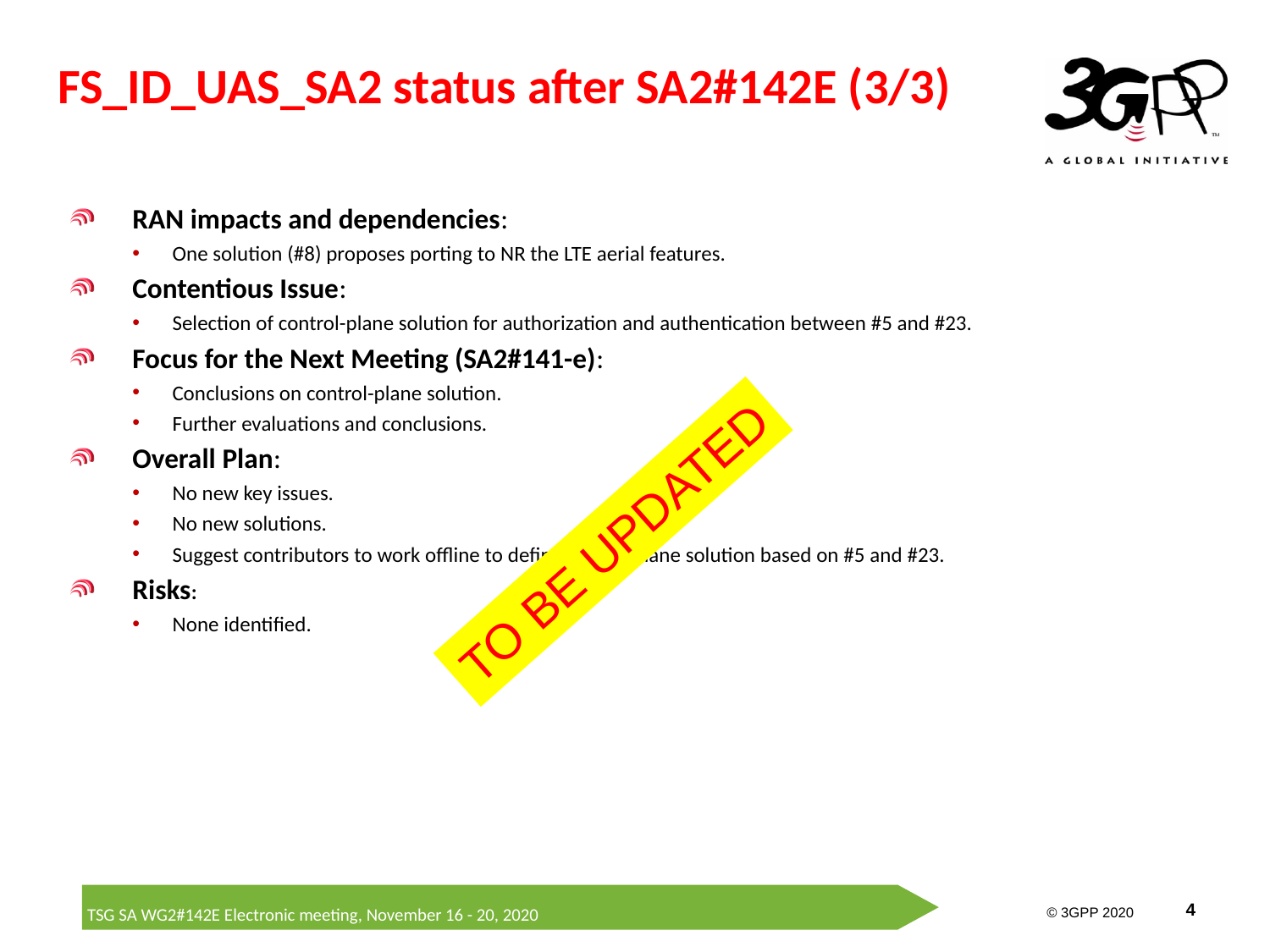

# FS_ID_UAS_SA2 status after SA2#142E (3/3)
RAN impacts and dependencies:
One solution (#8) proposes porting to NR the LTE aerial features.
Contentious Issue:
Selection of control-plane solution for authorization and authentication between #5 and #23.
Focus for the Next Meeting (SA2#141-e):
Conclusions on control-plane solution.
Further evaluations and conclusions.
Overall Plan:
No new key issues.
No new solutions.
Suggest contributors to work offline to define control plane solution based on #5 and #23.
Risks:
None identified.
TO BE UPDATED